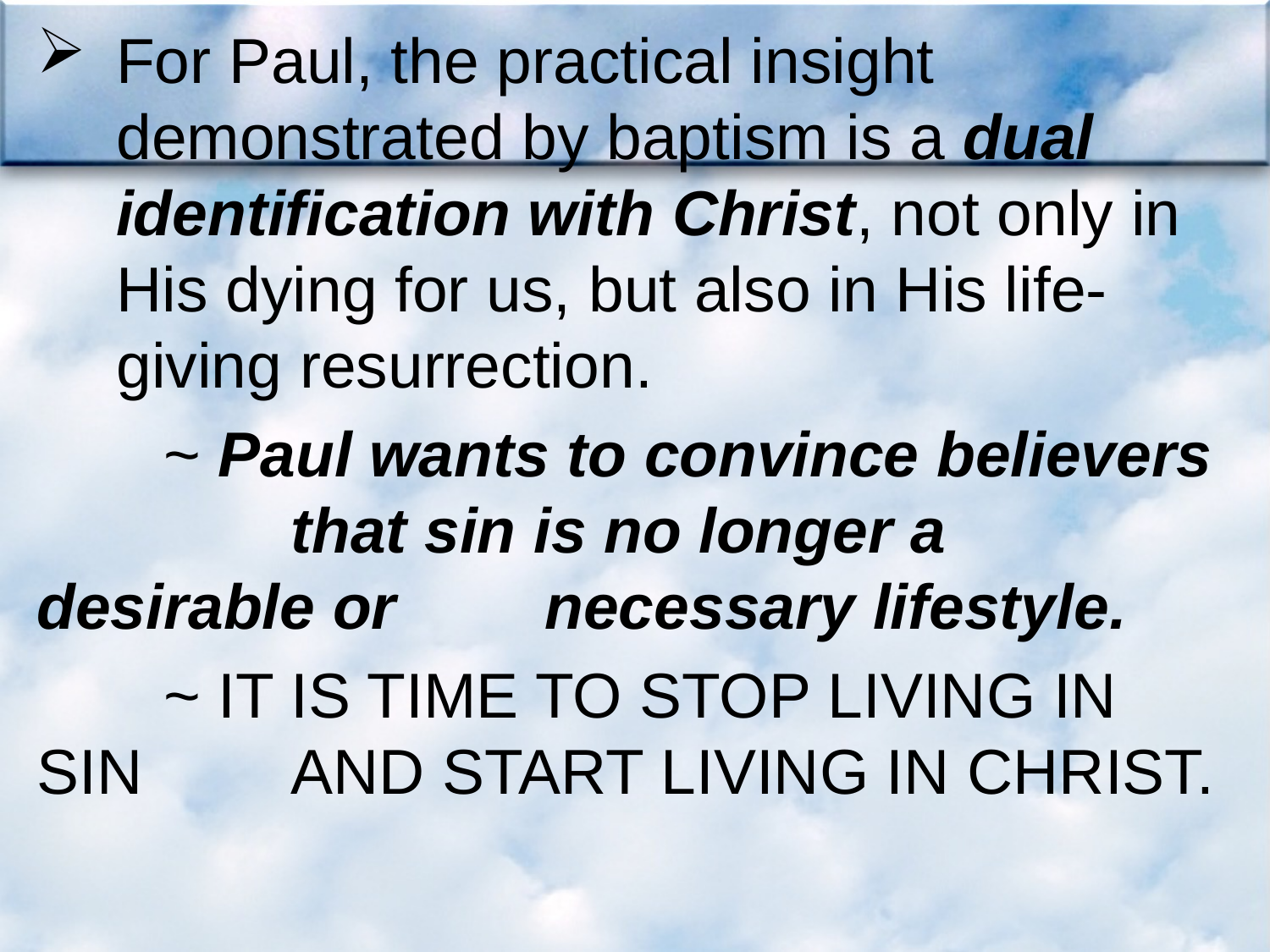

For Paul, the practical insight demonstrated by baptism is a dual identification with Christ, not only in His dying for us, but also in His life-giving resurrection.
	~ Paul wants to convince believers 		that sin is no longer a desirable or 		necessary lifestyle.
	~ IT IS TIME TO STOP LIVING IN SIN 		AND START LIVING IN CHRIST.